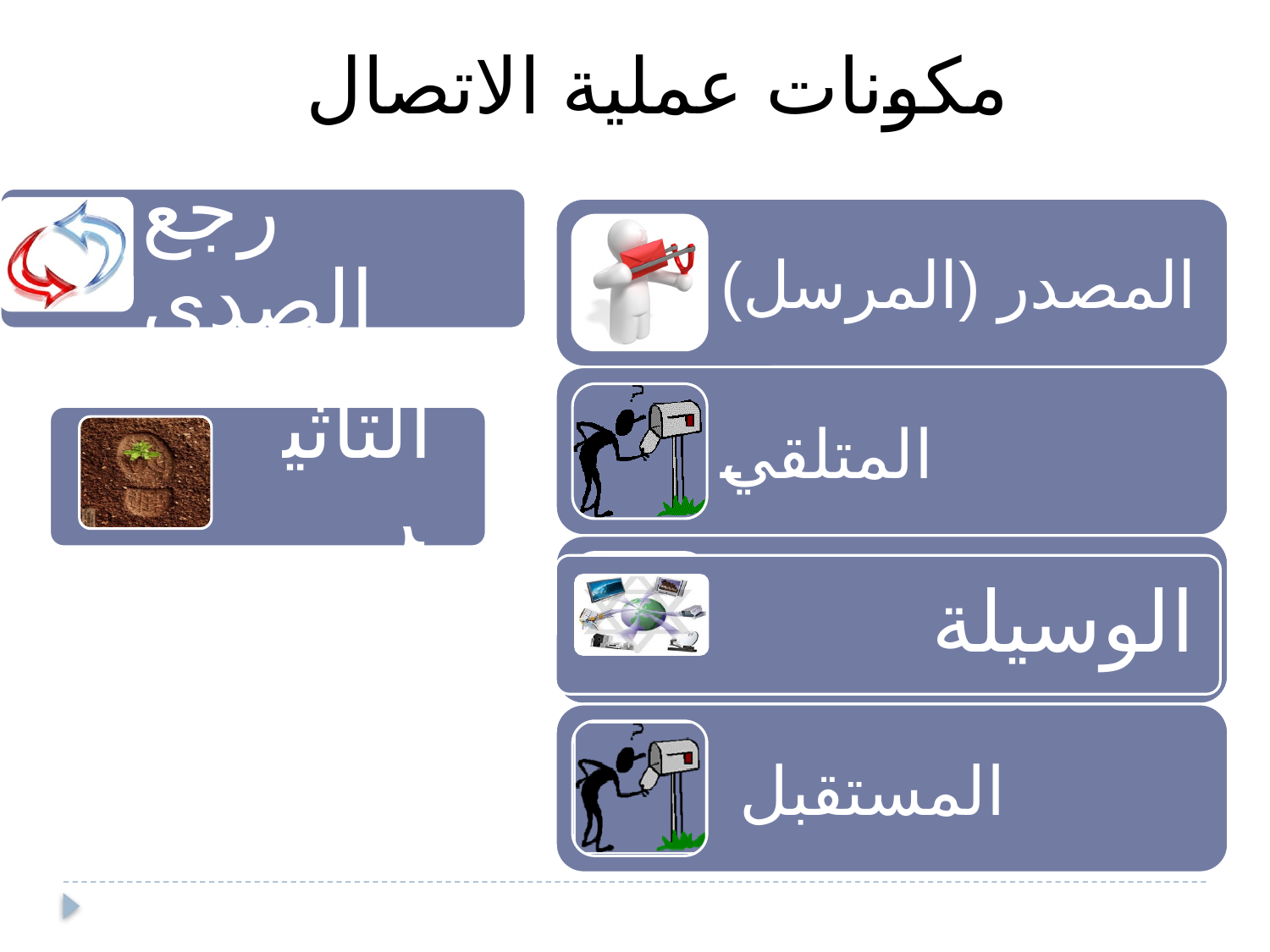

مكونات عملية الاتصال

رجع الصدى

المصدر (المرسل)
المتلقي
المستقبل

التأثير

الوسيلة